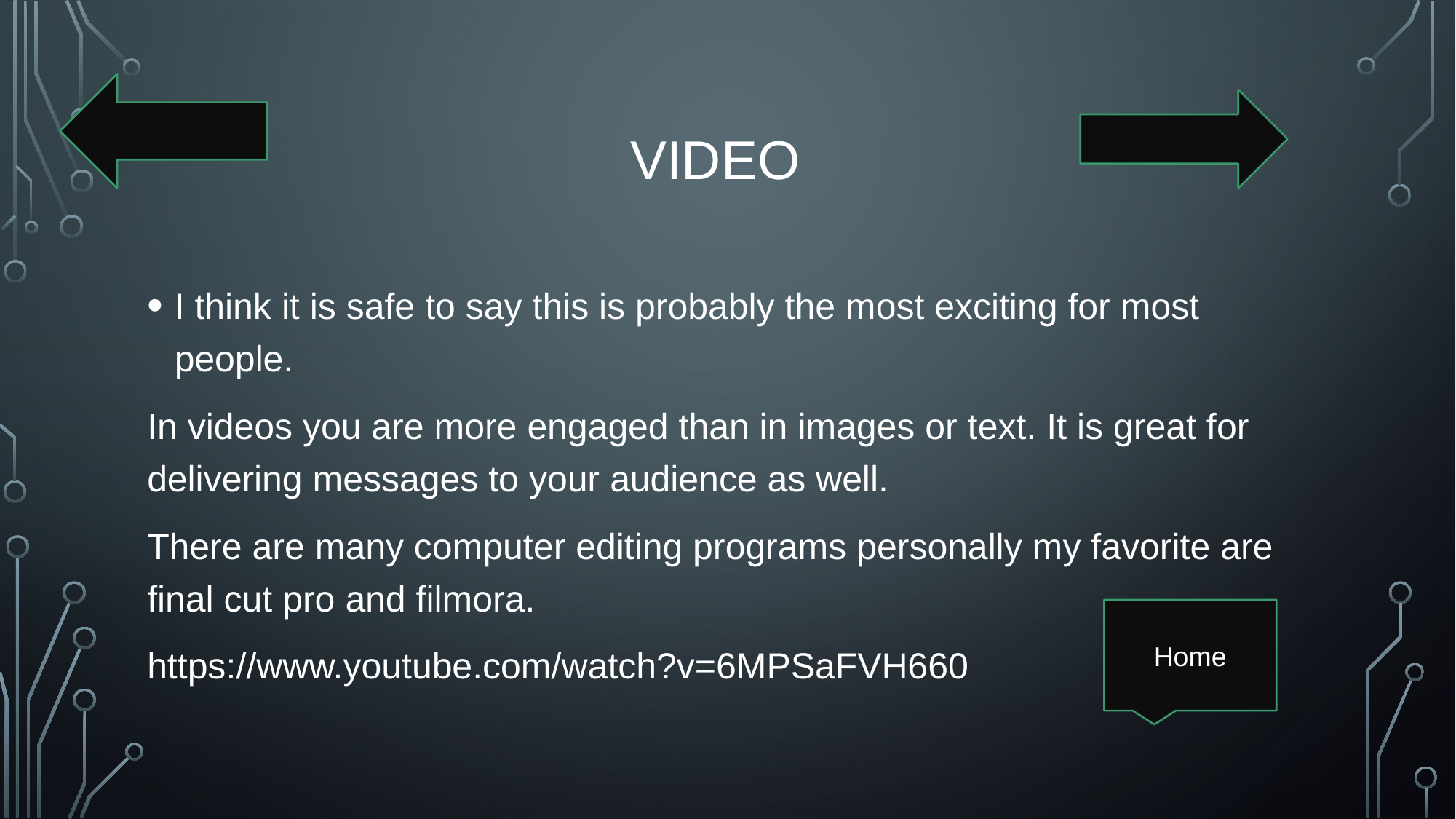

# Video

I think it is safe to say this is probably the most exciting for most people.
In videos you are more engaged than in images or text. It is great for delivering messages to your audience as well.
There are many computer editing programs personally my favorite are final cut pro and filmora.
https://www.youtube.com/watch?v=6MPSaFVH660

Home